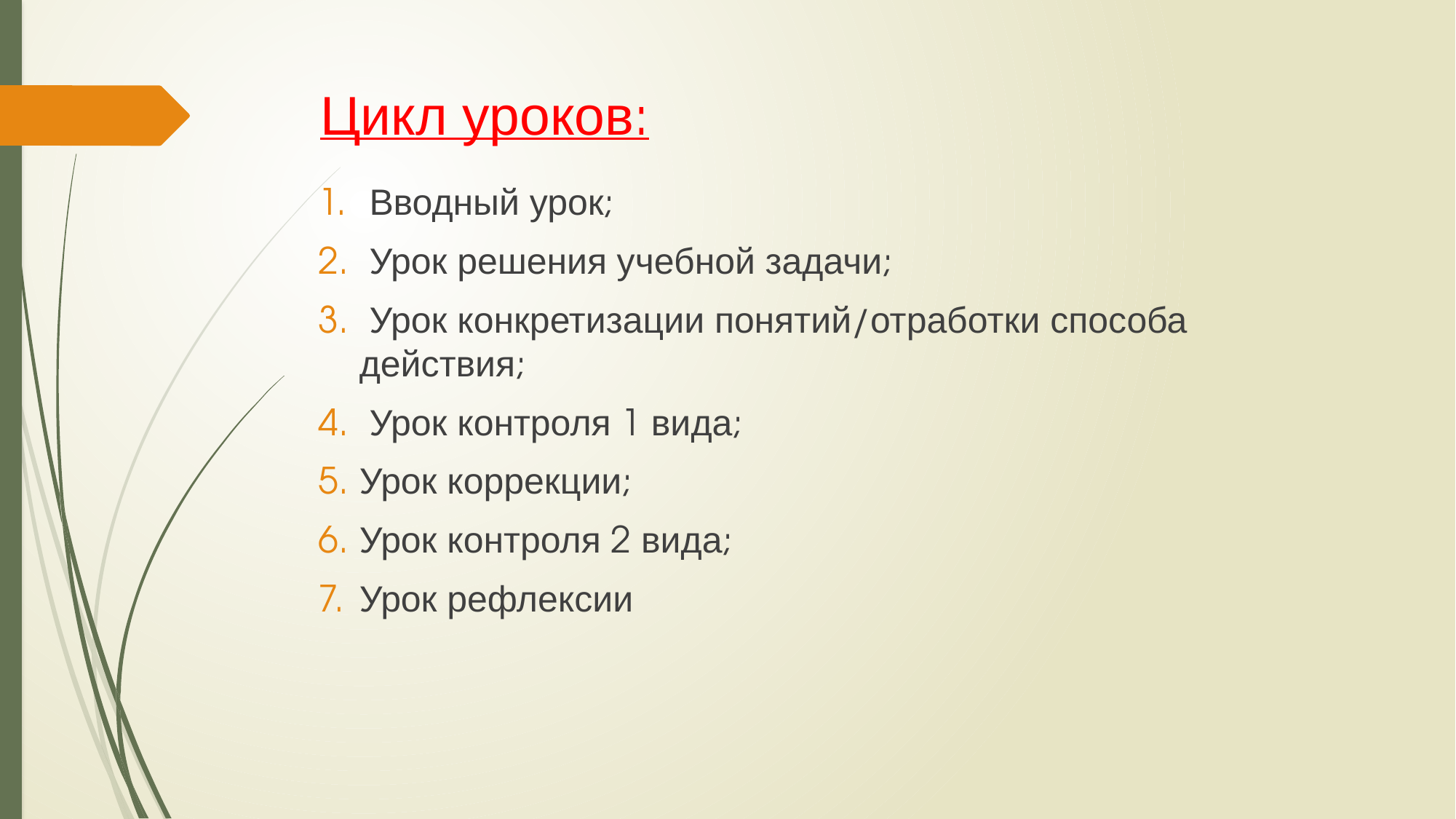

# Цикл уроков:
 Вводный урок;
 Урок решения учебной задачи;
 Урок конкретизации понятий/отработки способа действия;
 Урок контроля 1 вида;
Урок коррекции;
Урок контроля 2 вида;
Урок рефлексии